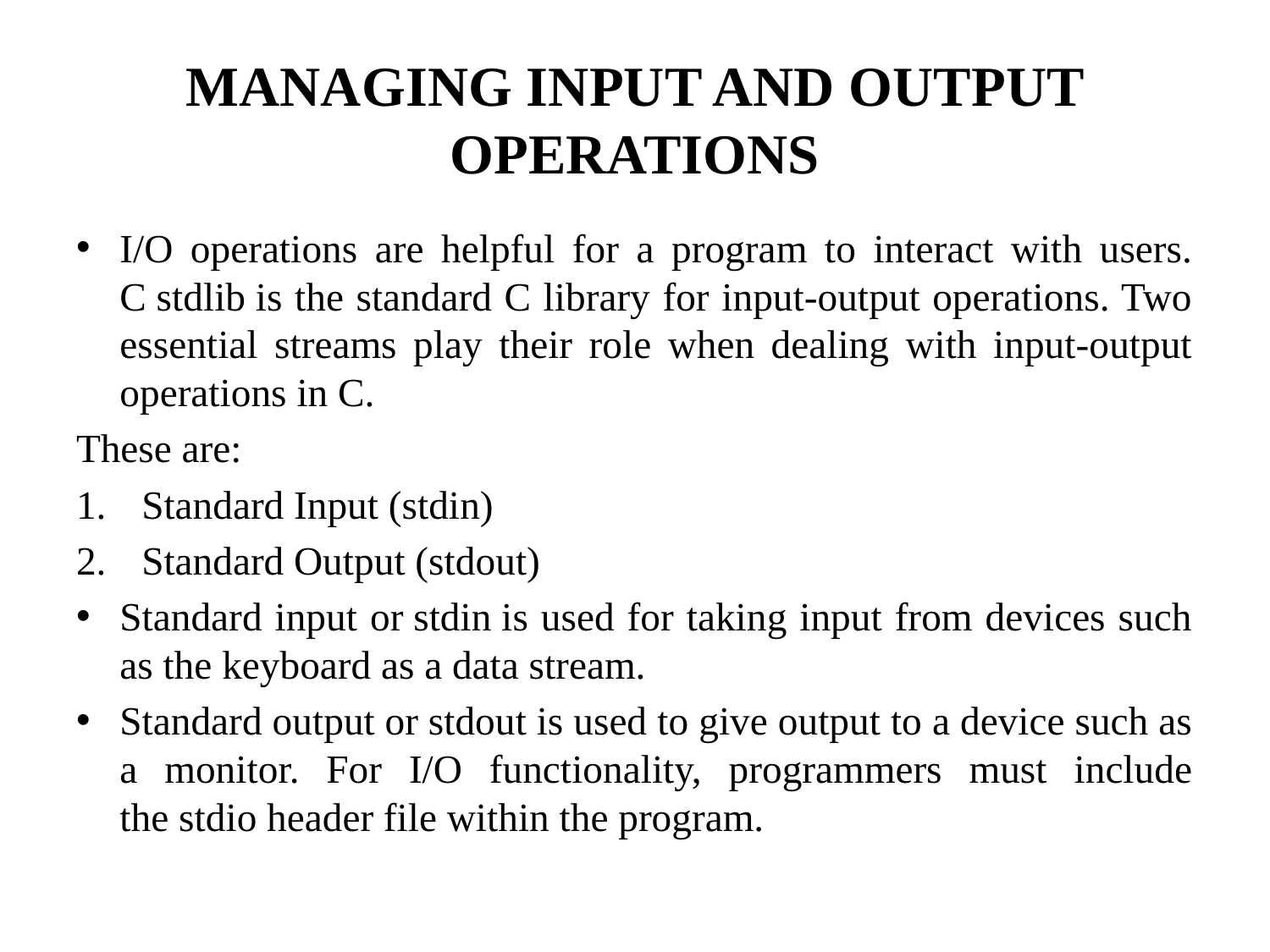

# MANAGING INPUT AND OUTPUT OPERATIONS
I/O operations are helpful for a program to interact with users. C stdlib is the standard C library for input-output operations. Two essential streams play their role when dealing with input-output operations in C.
These are:
Standard Input (stdin)
Standard Output (stdout)
Standard input or stdin is used for taking input from devices such as the keyboard as a data stream.
Standard output or stdout is used to give output to a device such as a monitor. For I/O functionality, programmers must include the stdio header file within the program.